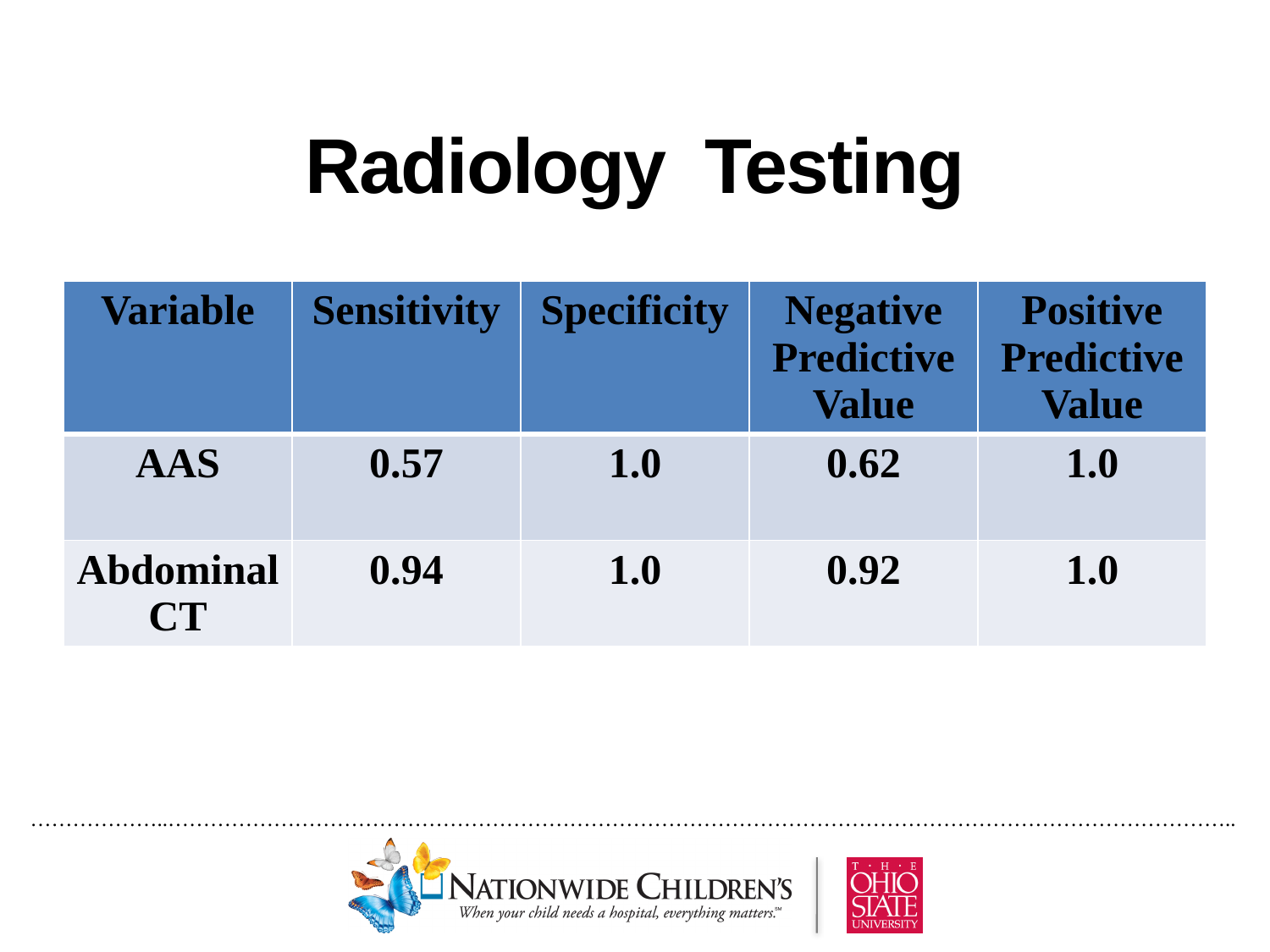

# Radiology  Testing
| Variable | Sensitivity | Specificity | Negative Predictive Value | Positive Predictive Value |
| --- | --- | --- | --- | --- |
| AAS | 0.57 | 1.0 | 0.62 | 1.0 |
| Abdominal CT | 0.94 | 1.0 | 0.92 | 1.0 |